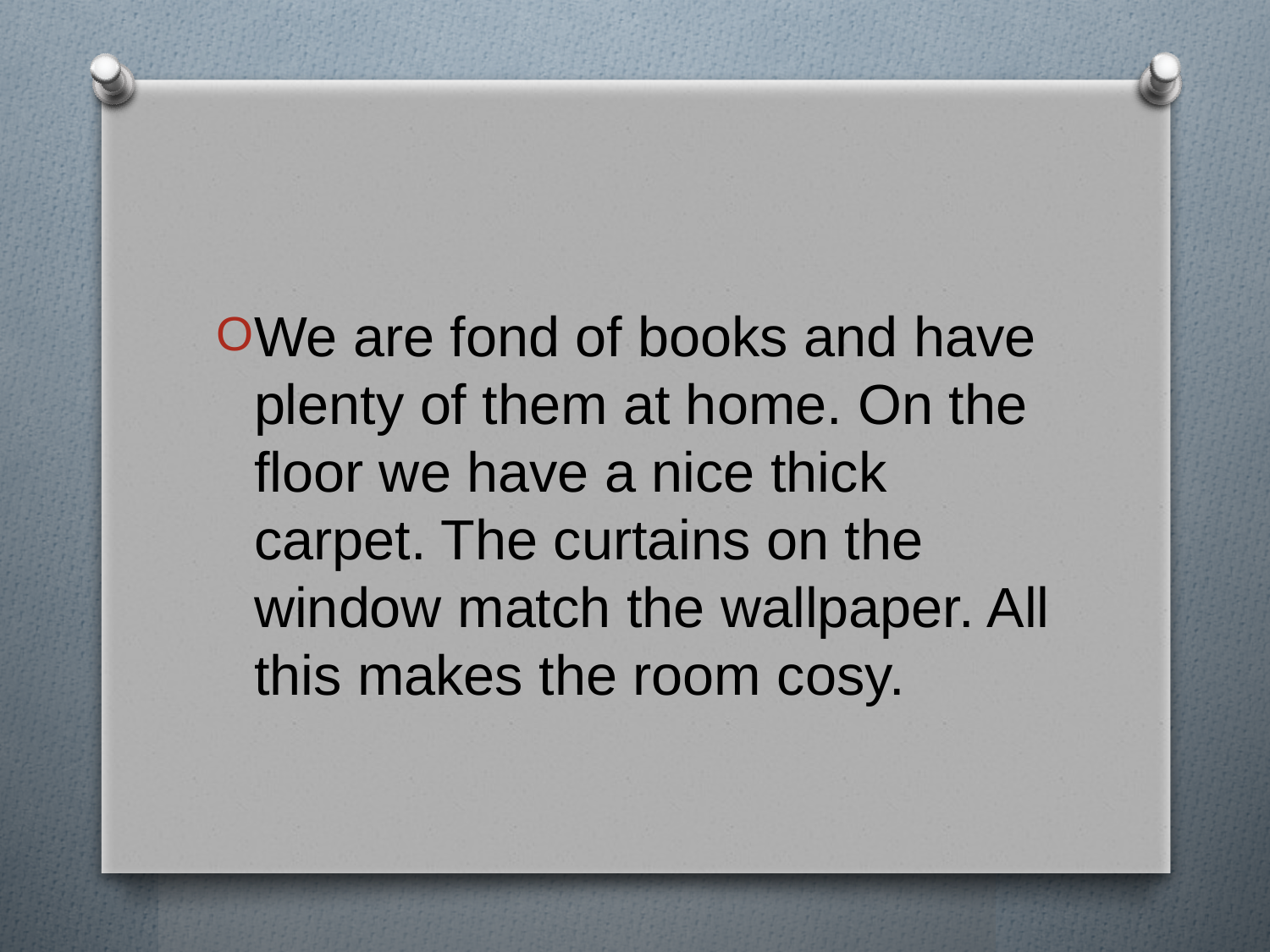

#
We are fond of books and have plenty of them at home. On the floor we have a nice thick carpet. The curtains on the window match the wallpaper. All this makes the room cosy.